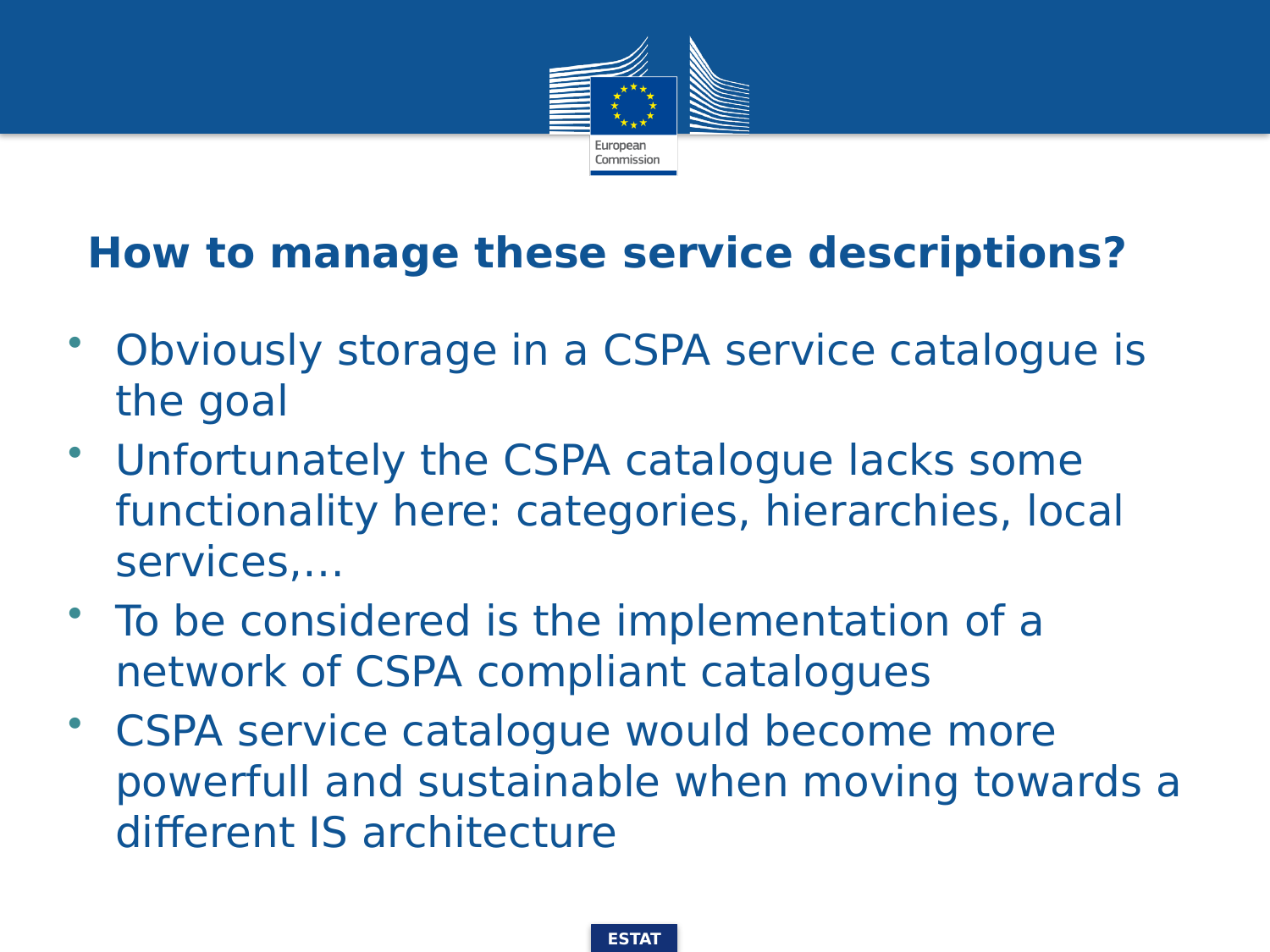

# How to manage these service descriptions?
Obviously storage in a CSPA service catalogue is the goal
Unfortunately the CSPA catalogue lacks some functionality here: categories, hierarchies, local services,…
To be considered is the implementation of a network of CSPA compliant catalogues
CSPA service catalogue would become more powerfull and sustainable when moving towards a different IS architecture